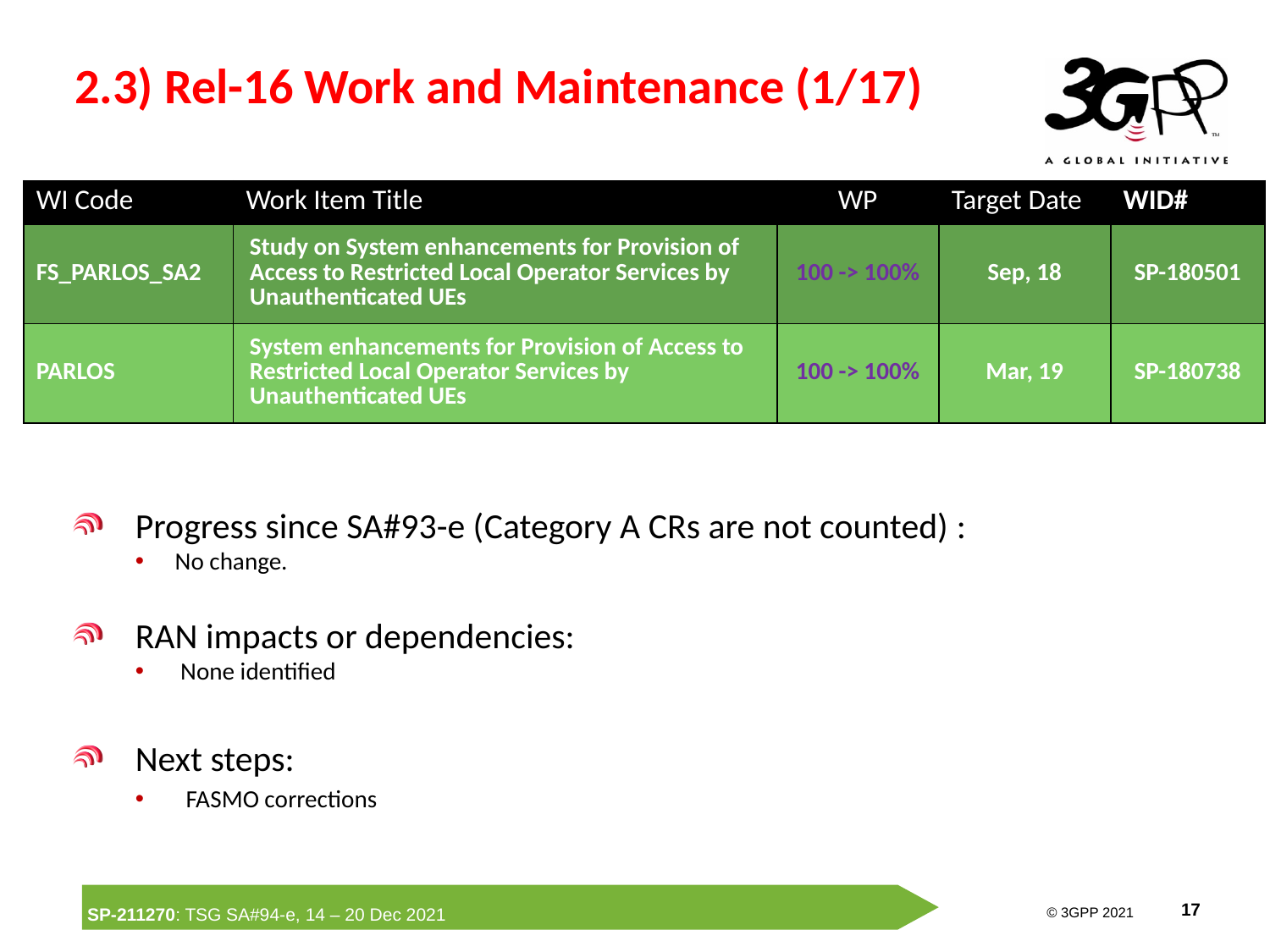

# 2.3) Rel-16 Work and Maintenance (1/17)
| WI Code | Work Item Title | WP | Target Date | WID# |
| --- | --- | --- | --- | --- |
| FS\_PARLOS\_SA2 | Study on System enhancements for Provision of Access to Restricted Local Operator Services by Unauthenticated UEs | 100 -> 100% | Sep, 18 | SP-180501 |
| PARLOS | System enhancements for Provision of Access to Restricted Local Operator Services by Unauthenticated UEs | 100 -> 100% | Mar, 19 | SP-180738 |
Progress since SA#93-e (Category A CRs are not counted) :
No change.

RAN impacts or dependencies:
 None identified

Next steps:
  FASMO corrections